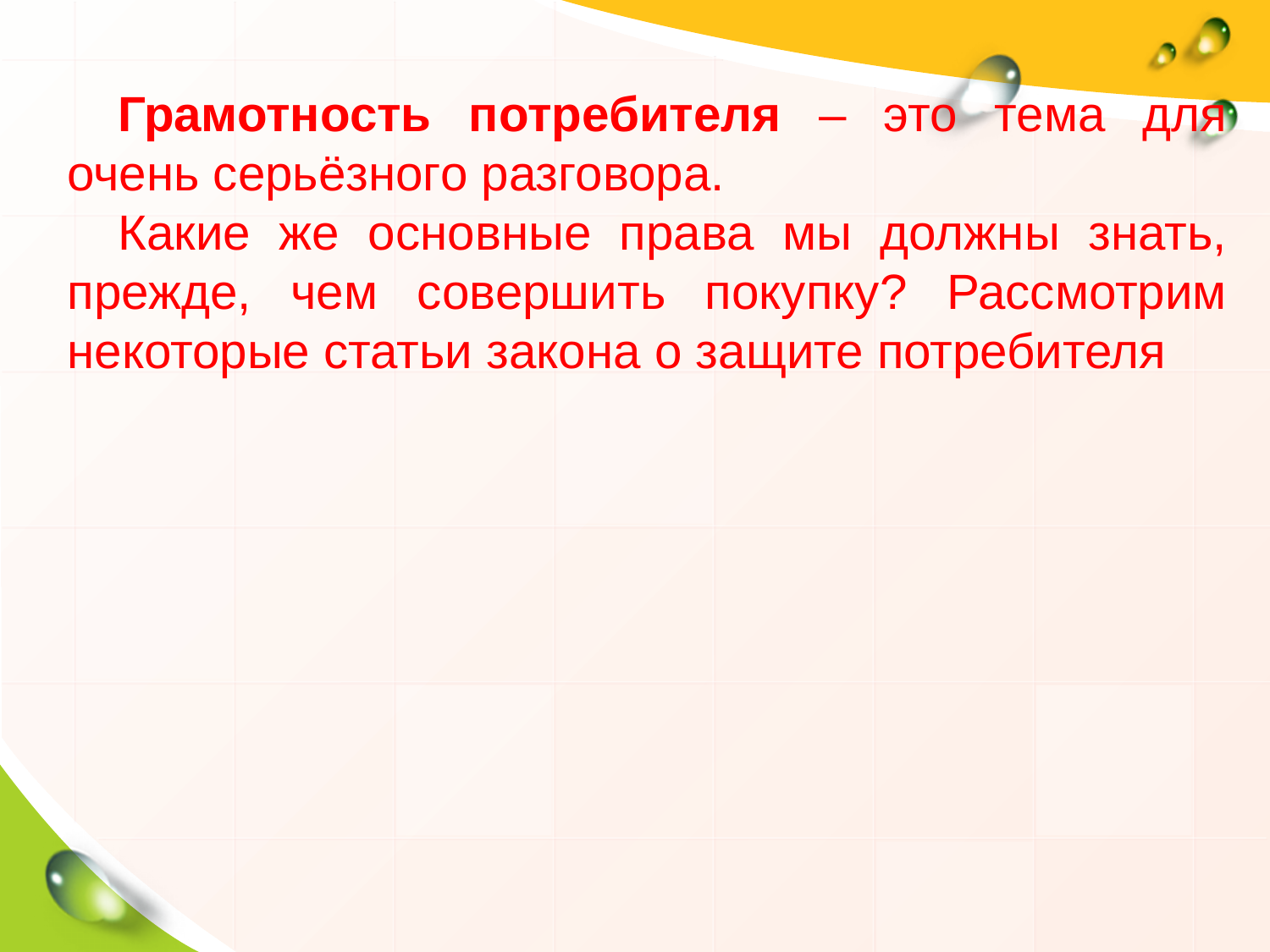

Грамотность потребителя – это тема для очень серьёзного разговора.
Какие же основные права мы должны знать, прежде, чем совершить покупку? Рассмотрим некоторые статьи закона о защите потребителя